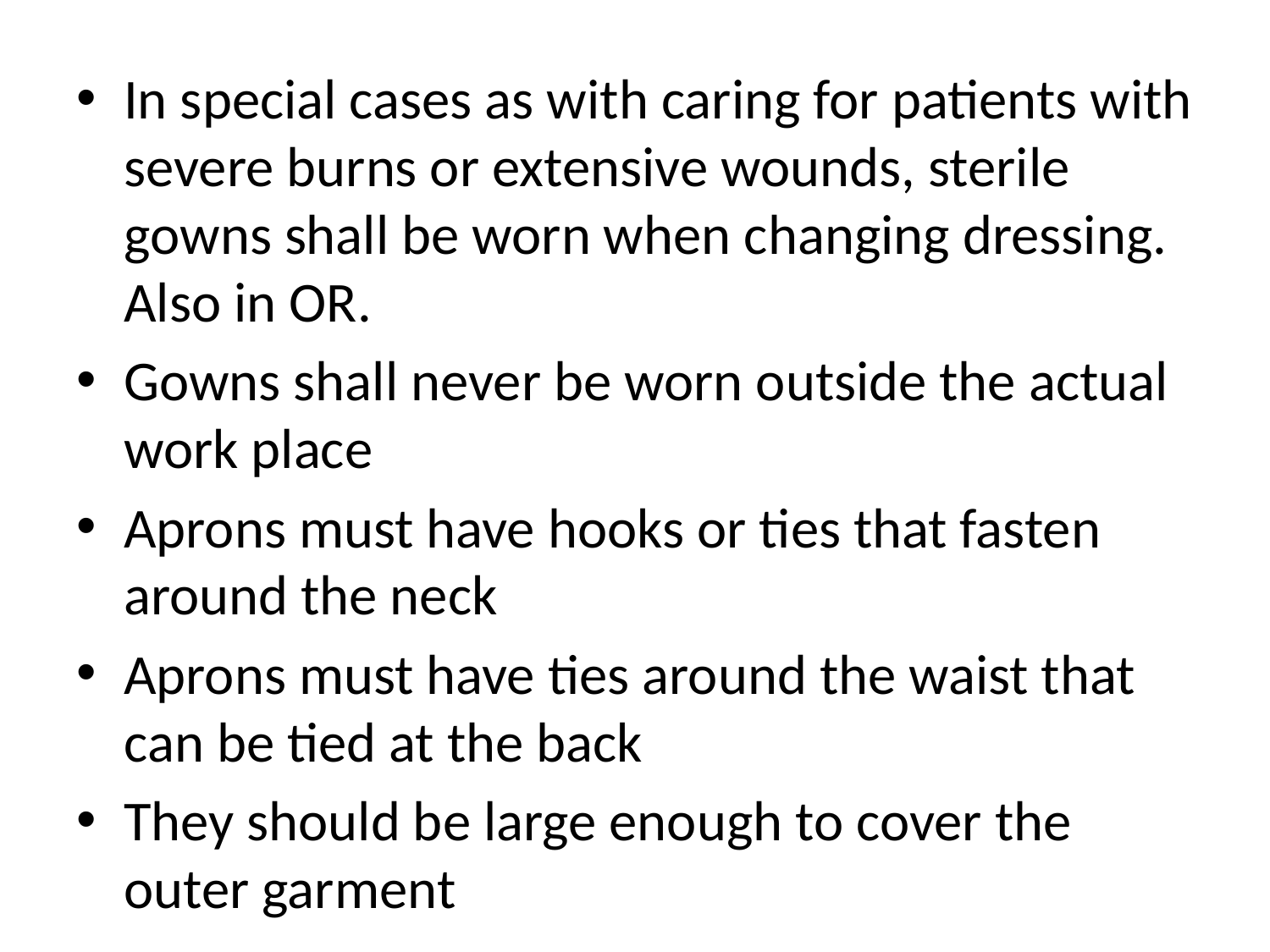

In special cases as with caring for patients with severe burns or extensive wounds, sterile gowns shall be worn when changing dressing. Also in OR.
Gowns shall never be worn outside the actual work place
Aprons must have hooks or ties that fasten around the neck
Aprons must have ties around the waist that can be tied at the back
They should be large enough to cover the outer garment